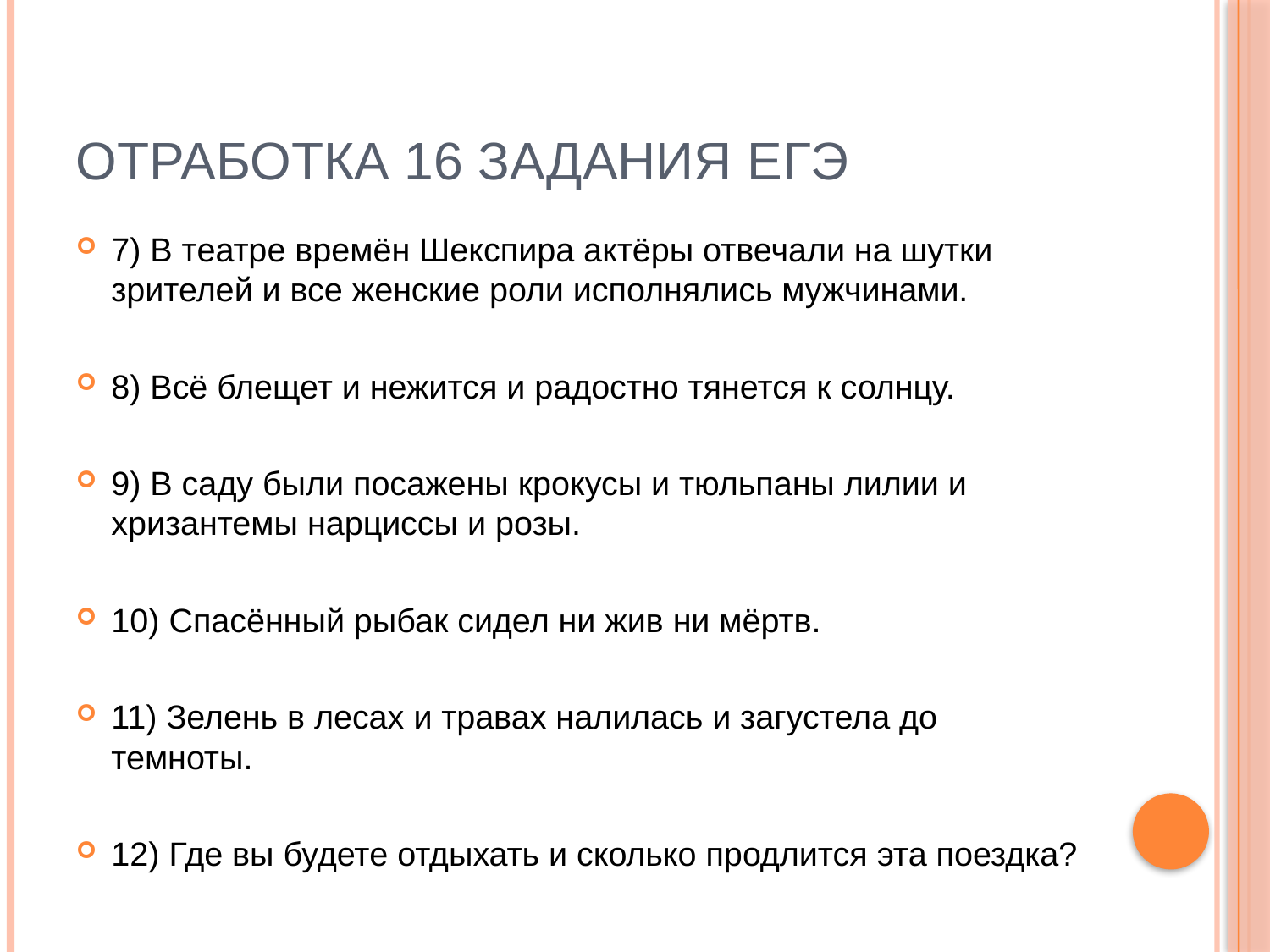

# ОТРАБОТКА 16 ЗАДАНИЯ ЕГЭ
7) В театре времён Шекспира актёры отвечали на шутки зрителей и все женские роли исполнялись мужчинами.

8) Всё блещет и нежится и радостно тянется к солнцу.

9) В саду были посажены крокусы и тюльпаны лилии и хризантемы нарциссы и розы.

10) Спасённый рыбак сидел ни жив ни мёртв.

11) Зелень в лесах и травах налилась и загустела до темноты.

12) Где вы будете отдыхать и сколько продлится эта поездка?